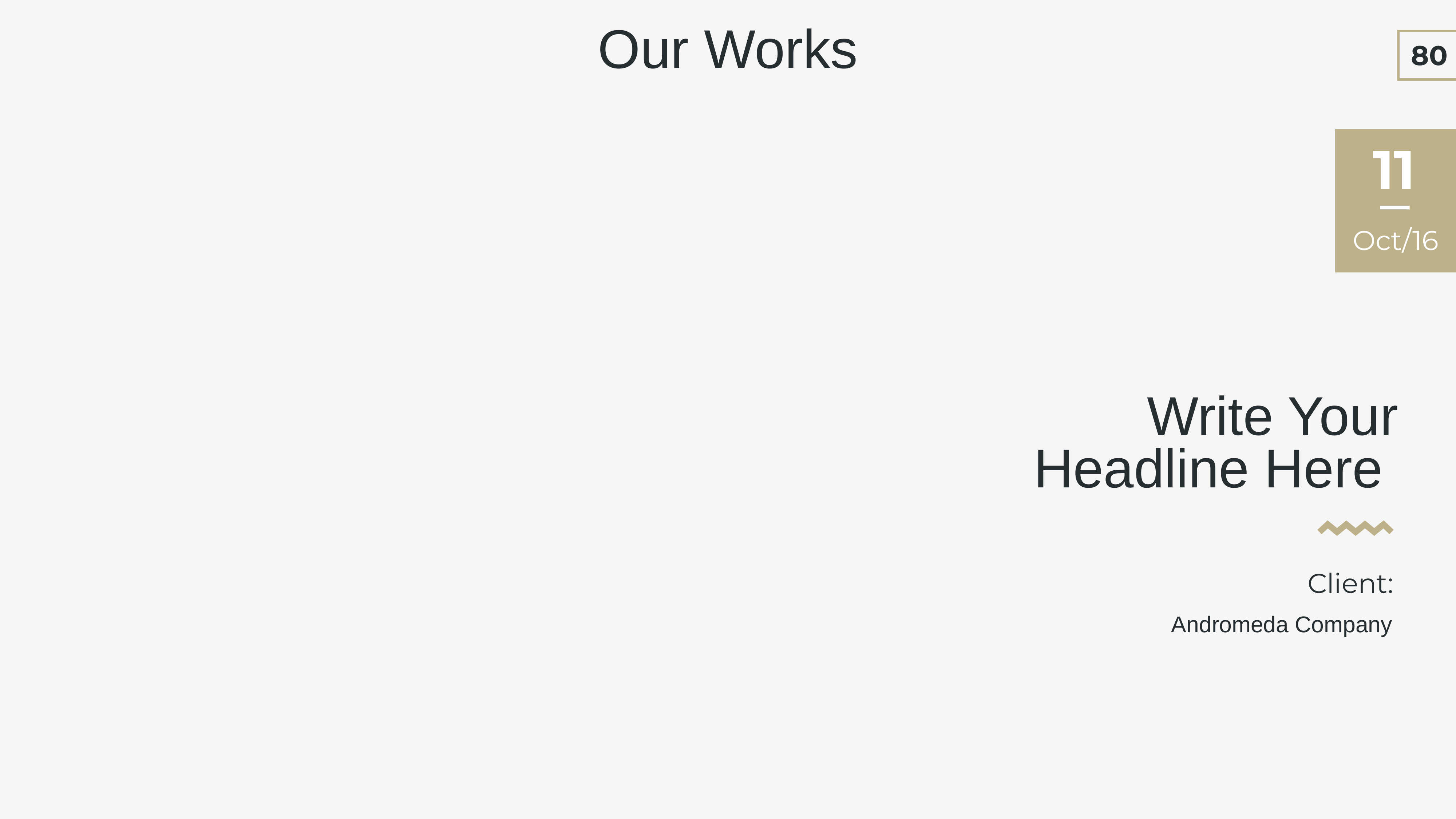

Our Works
80

11

Oct/16
Write Your Headline Here

Client:
Andromeda Company